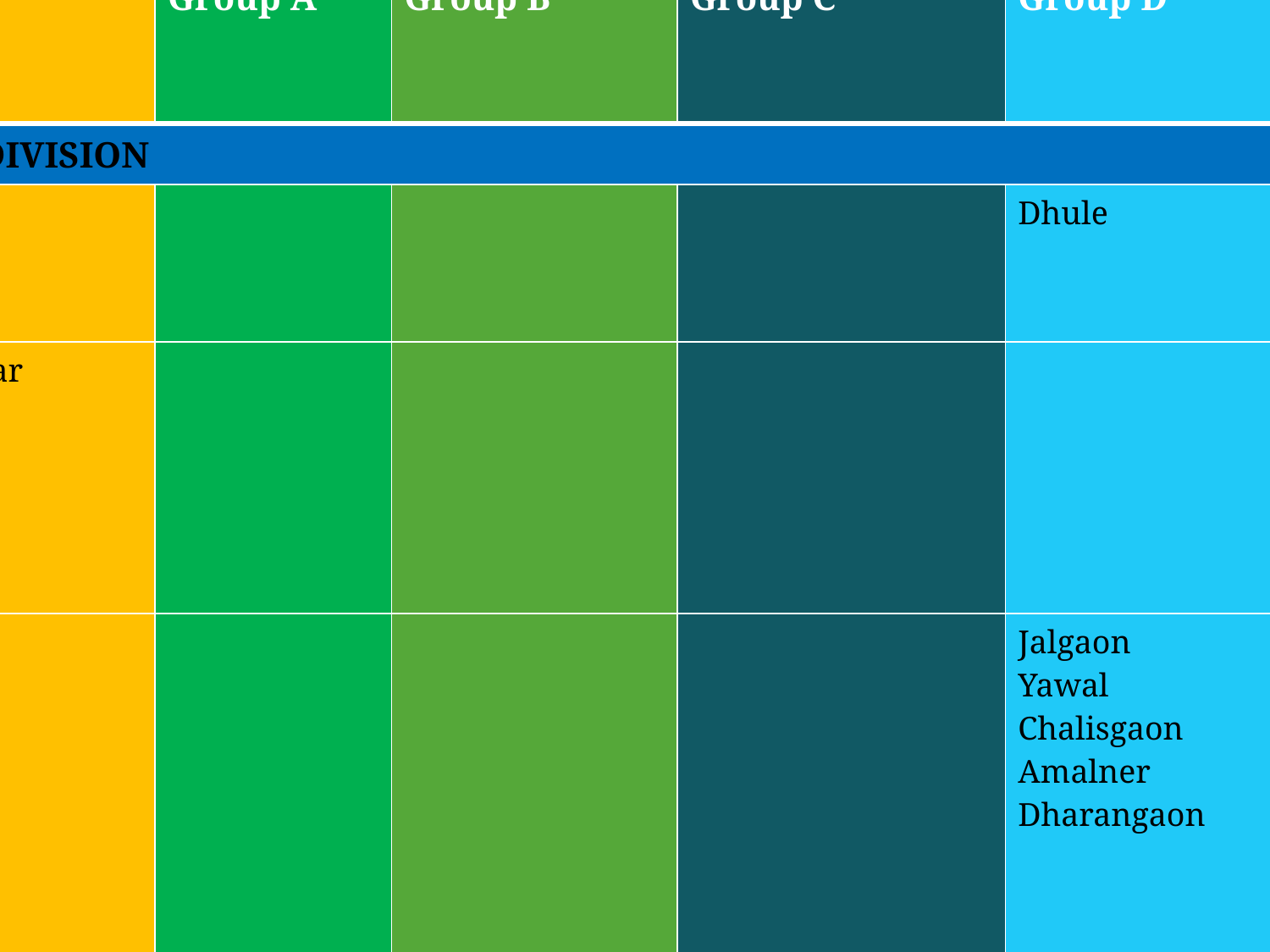

| District | Group A | Group B | Group C | Group D | Group D |
| --- | --- | --- | --- | --- | --- |
| NASIK DIVISION |  |  |  |  |  |
| Dhule |  |  |  | Dhule | Sakri Shirpur Shindkheda |
| Nandurbar |  |  |  |  | Nandurbar Nawapur Shahade Talode Akrani Akkalkuva |
| Jalgaon |  |  |  | Jalgaon Yawal Chalisgaon Amalner Dharangaon | Chopada Raver Edalabad Bhusawal Jamner Pachora Bhadgaon Parola Erandol Bodwad |